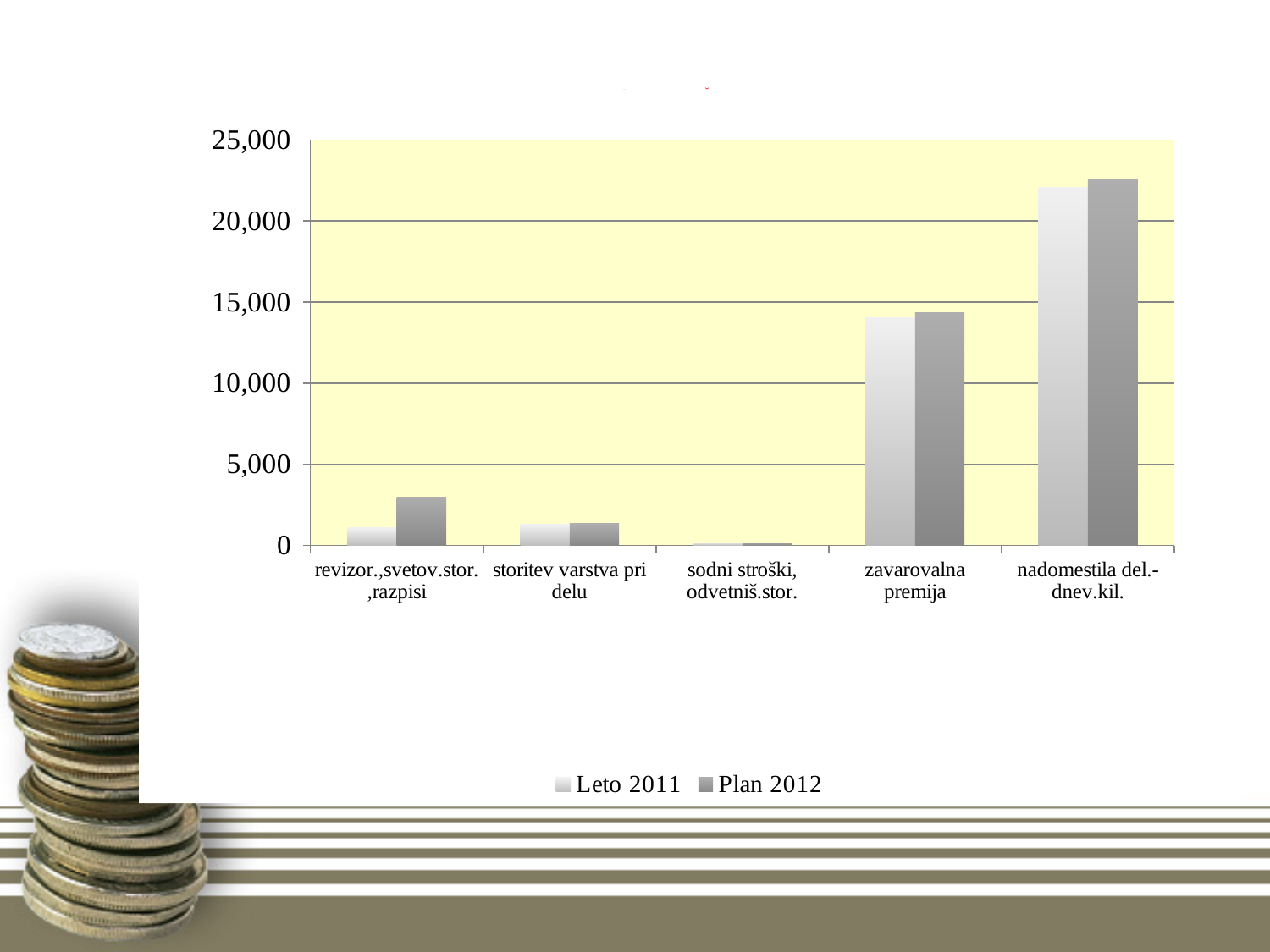

# Plan 2012 – STROŠKI STORITEV

### Chart

| Category | Leto 2011 | Plan 2012 |
|---|---|---|
| revizor.,svetov.stor.,razpisi | 1078.2 | 3000.0 |
| storitev varstva pri delu | 1313.28 | 1342.17 |
| sodni stroški, odvetniš.stor. | 80.87 | 82.65 |
| zavarovalna premija | 14032.6 | 14341.32 |
| nadomestila del.-dnev.kil. | 22091.82 | 22577.84 |